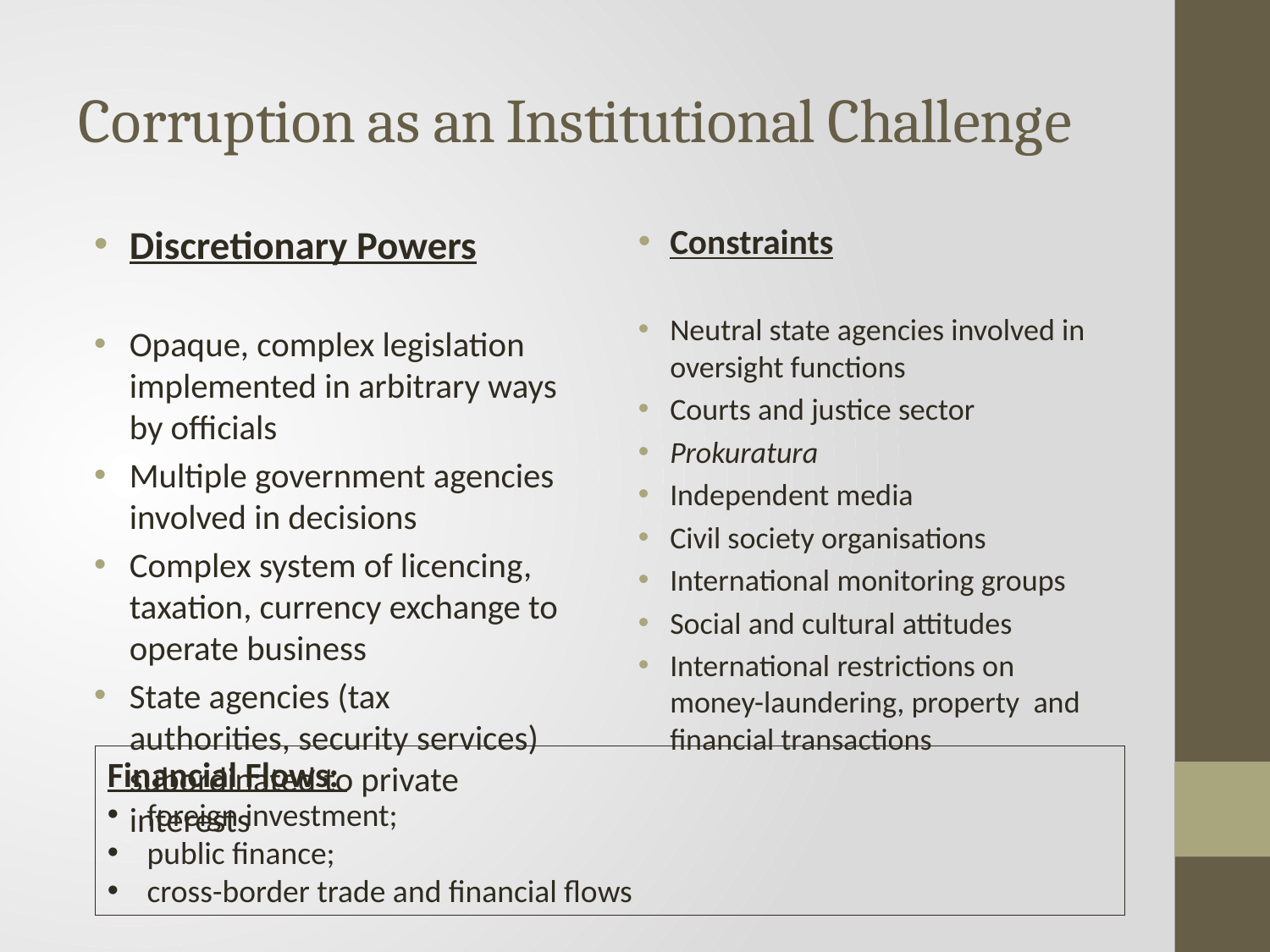

# Corruption as an Institutional Challenge
Discretionary Powers

Opaque, complex legislation implemented in arbitrary ways by officials
Multiple government agencies involved in decisions
Complex system of licencing, taxation, currency exchange to operate business
State agencies (tax authorities, security services) subordinated to private interests

Constraints

Neutral state agencies involved in oversight functions
Courts and justice sector
Prokuratura
Independent media
Civil society organisations
International monitoring groups
Social and cultural attitudes
International restrictions on money-laundering, property  and financial transactions
Financial Flows:
foreign investment;
public finance;
cross-border trade and financial flows